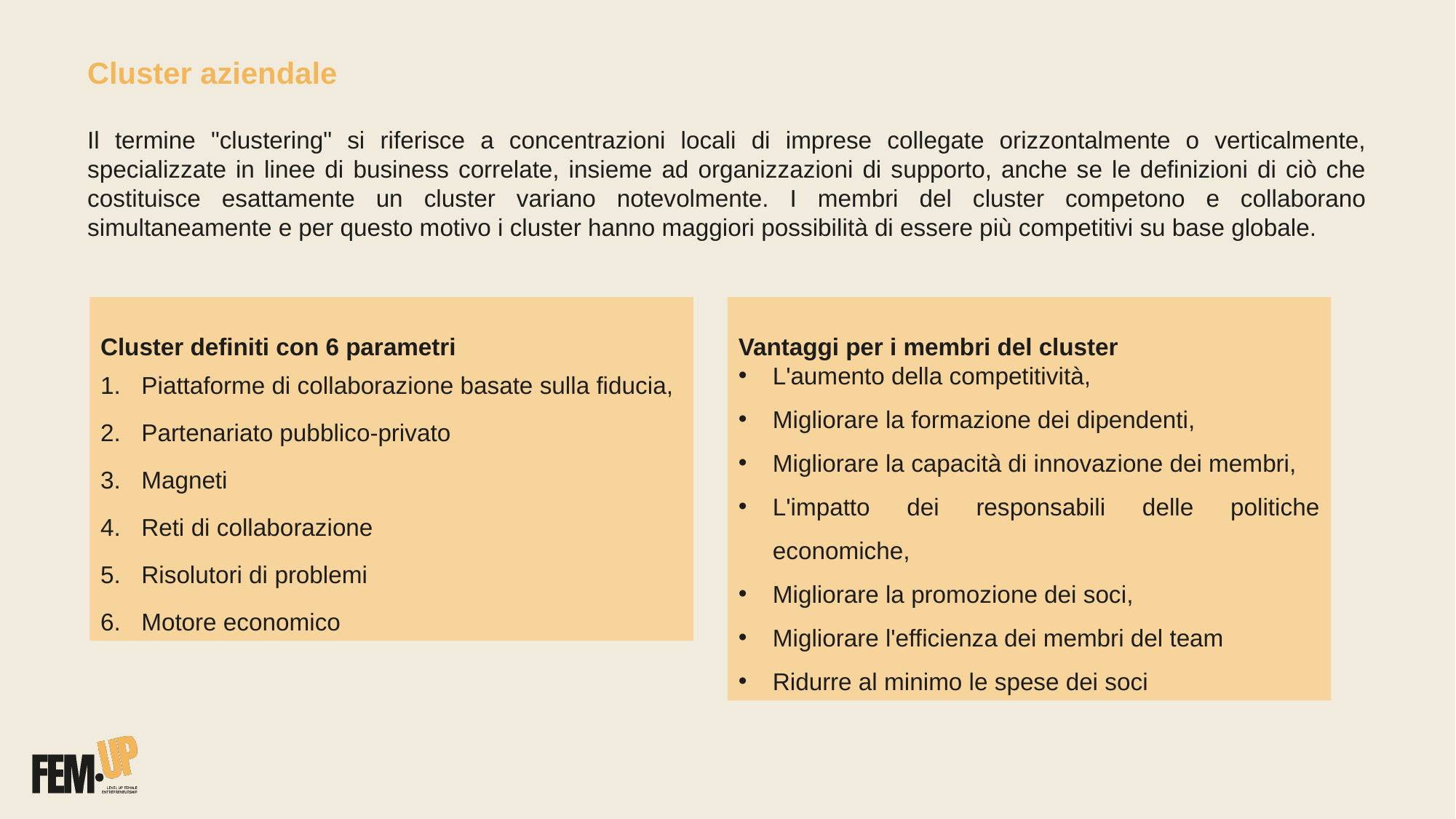

Cluster aziendale
Il termine "clustering" si riferisce a concentrazioni locali di imprese collegate orizzontalmente o verticalmente, specializzate in linee di business correlate, insieme ad organizzazioni di supporto, anche se le definizioni di ciò che costituisce esattamente un cluster variano notevolmente. I membri del cluster competono e collaborano simultaneamente e per questo motivo i cluster hanno maggiori possibilità di essere più competitivi su base globale.

Vantaggi per i membri del cluster
L'aumento della competitività,
Migliorare la formazione dei dipendenti,
Migliorare la capacità di innovazione dei membri,
L'impatto dei responsabili delle politiche economiche,
Migliorare la promozione dei soci,
Migliorare l'efficienza dei membri del team
Ridurre al minimo le spese dei soci

Cluster definiti con 6 parametri
Piattaforme di collaborazione basate sulla fiducia,
Partenariato pubblico-privato
Magneti
Reti di collaborazione
Risolutori di problemi
Motore economico